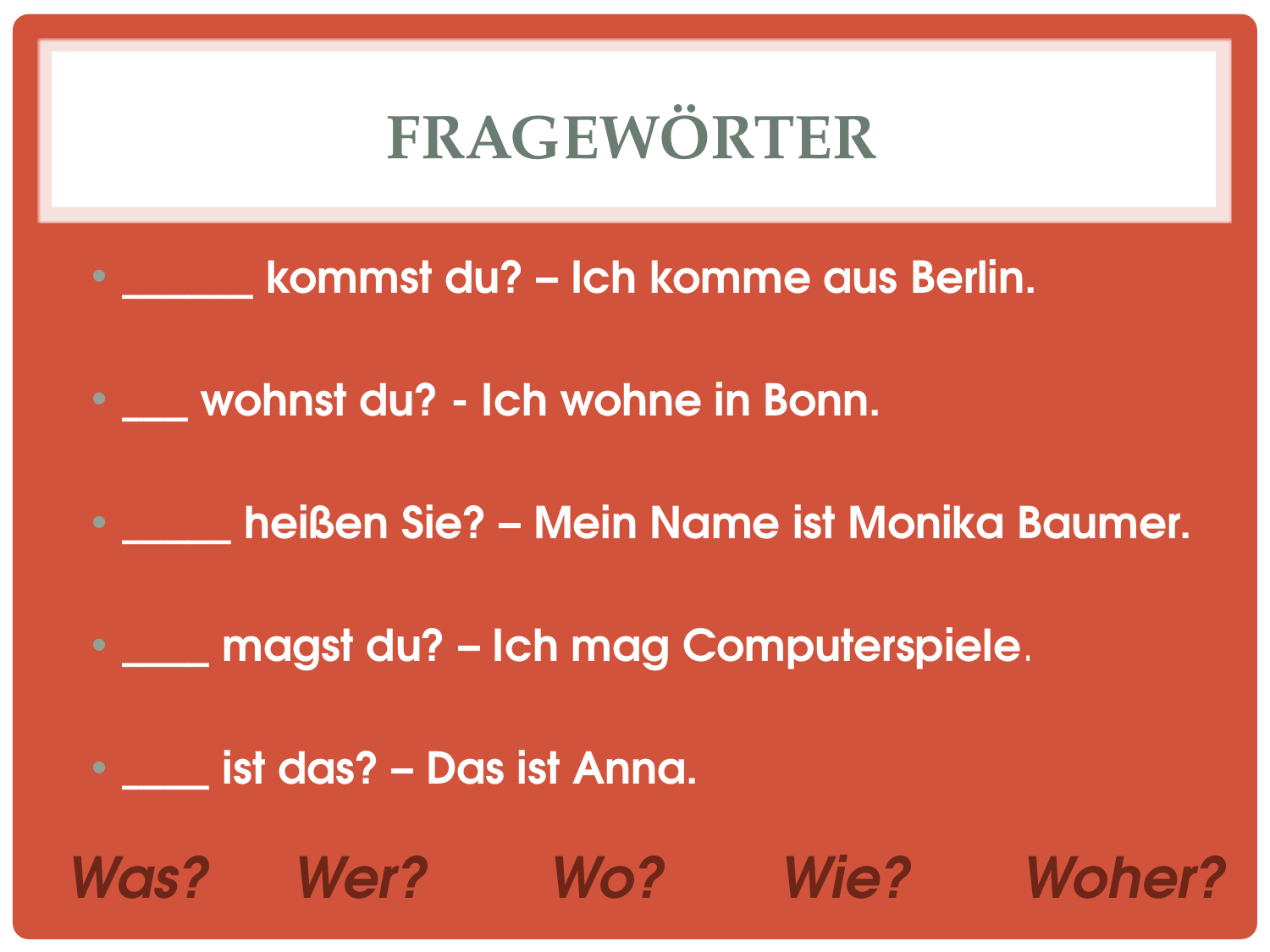

# Fragewörter
______ kommst du? – Ich komme aus Berlin.

___ wohnst du? - Ich wohne in Bonn.

_____ heißen Sie? – Mein Name ist Monika Baumer.

____ magst du? – Ich mag Computerspiele.

____ ist das? – Das ist Anna.

Wo?
Wie?
Woher?
Was?
Wer?